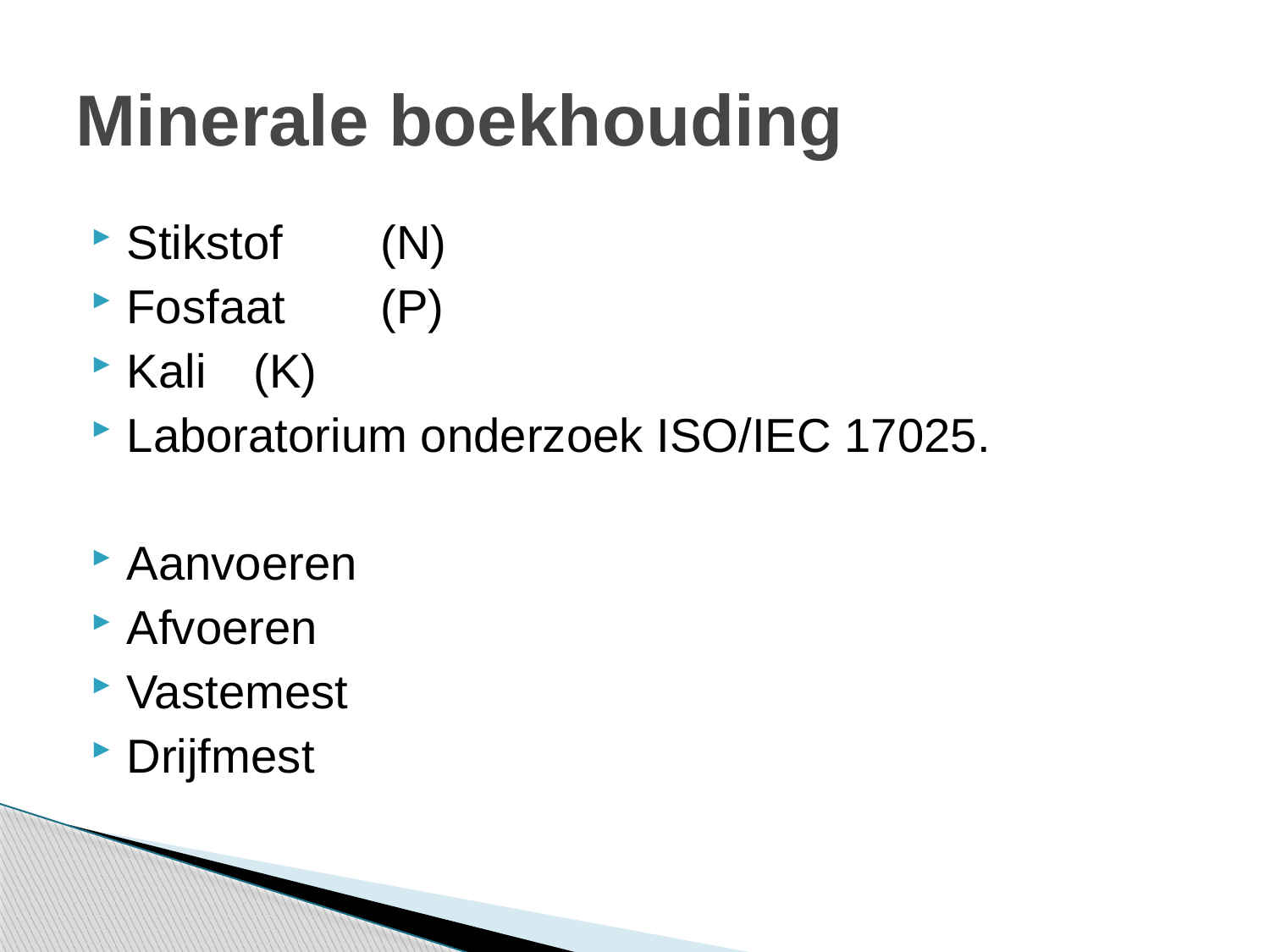

# Minerale boekhouding
Stikstof	(N)
Fosfaat	(P)
Kali	(K)
Laboratorium onderzoek ISO/IEC 17025.

Aanvoeren
Afvoeren
Vastemest
Drijfmest